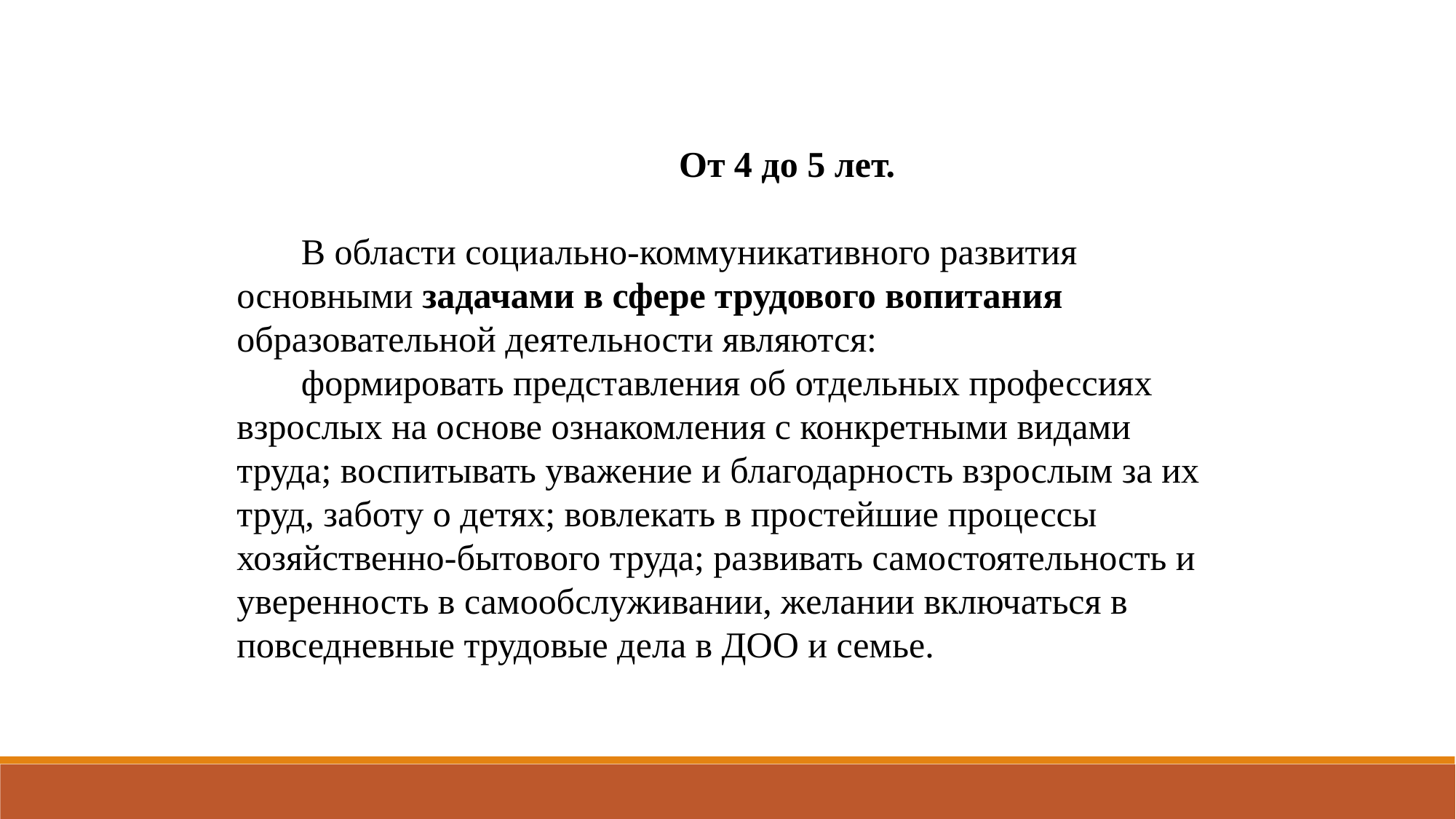

От 4 до 5 лет.

В области социально-коммуникативного развития основными задачами в сфере трудового вопитания образовательной деятельности являются:
формировать представления об отдельных профессиях взрослых на основе ознакомления с конкретными видами труда; воспитывать уважение и благодарность взрослым за их труд, заботу о детях; вовлекать в простейшие процессы хозяйственно-бытового труда; развивать самостоятельность и уверенность в самообслуживании, желании включаться в повседневные трудовые дела в ДОО и семье.